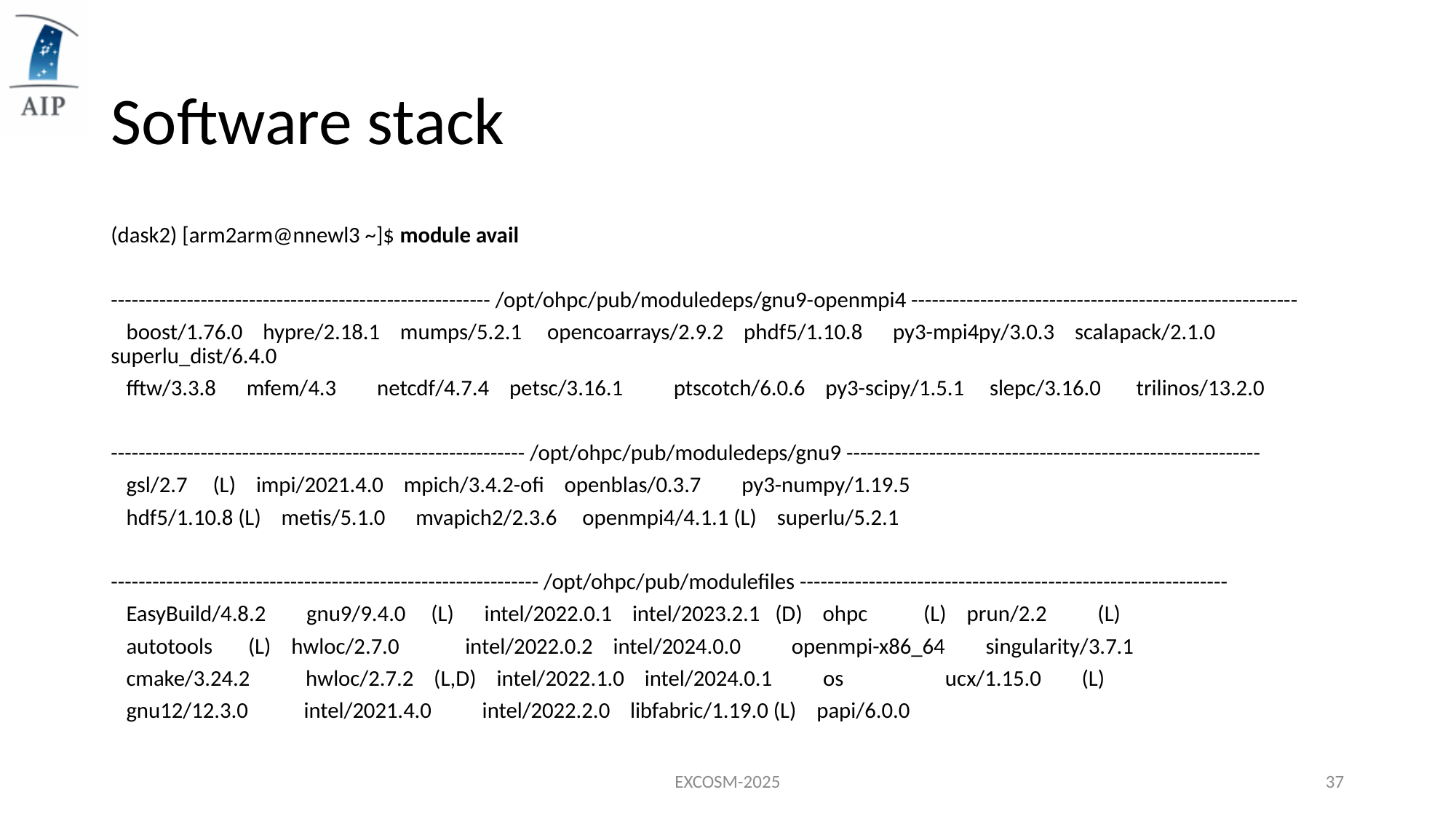

# Software stack
(dask2) [arm2arm@nnewl3 ~]$ module avail

------------------------------------------------------- /opt/ohpc/pub/moduledeps/gnu9-openmpi4 --------------------------------------------------------
   boost/1.76.0    hypre/2.18.1    mumps/5.2.1     opencoarrays/2.9.2    phdf5/1.10.8      py3-mpi4py/3.0.3    scalapack/2.1.0    superlu_dist/6.4.0
   fftw/3.3.8      mfem/4.3        netcdf/4.7.4    petsc/3.16.1          ptscotch/6.0.6    py3-scipy/1.5.1     slepc/3.16.0       trilinos/13.2.0

------------------------------------------------------------ /opt/ohpc/pub/moduledeps/gnu9 ------------------------------------------------------------
   gsl/2.7     (L)    impi/2021.4.0    mpich/3.4.2-ofi    openblas/0.3.7        py3-numpy/1.19.5
   hdf5/1.10.8 (L)    metis/5.1.0      mvapich2/2.3.6     openmpi4/4.1.1 (L)    superlu/5.2.1

-------------------------------------------------------------- /opt/ohpc/pub/modulefiles --------------------------------------------------------------
   EasyBuild/4.8.2        gnu9/9.4.0     (L)      intel/2022.0.1    intel/2023.2.1   (D)    ohpc           (L)    prun/2.2          (L)
   autotools       (L)    hwloc/2.7.0             intel/2022.0.2    intel/2024.0.0          openmpi-x86_64        singularity/3.7.1
   cmake/3.24.2           hwloc/2.7.2    (L,D)    intel/2022.1.0    intel/2024.0.1          os                    ucx/1.15.0        (L)
   gnu12/12.3.0           intel/2021.4.0          intel/2022.2.0    libfabric/1.19.0 (L)    papi/6.0.0

EXCOSM-2025
37